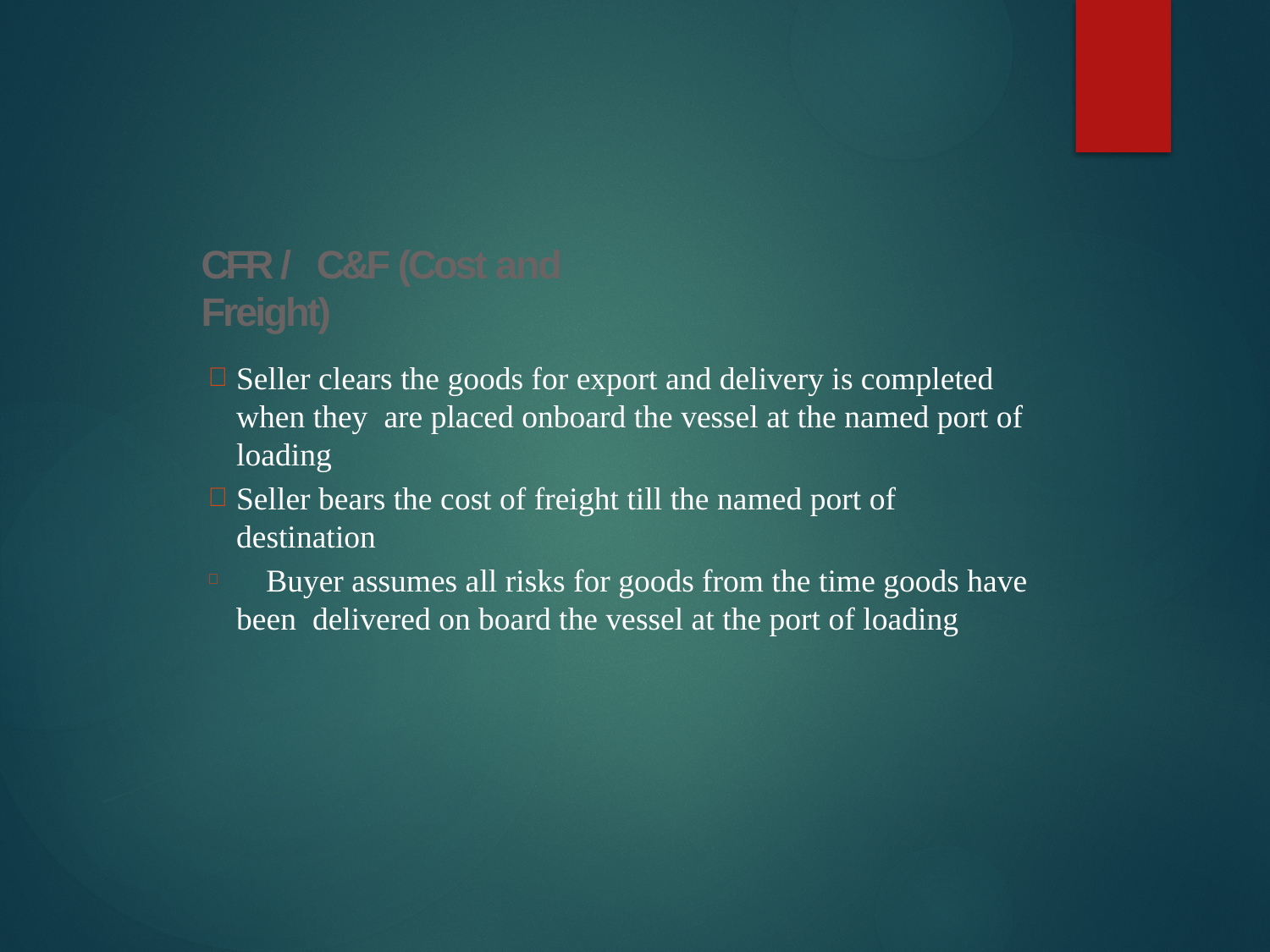

# CFR / C&F (Cost and Freight)
Seller clears the goods for export and delivery is completed when they  are placed onboard the vessel at the named port of loading
Seller bears the cost of freight till the named port of destination
	Buyer assumes all risks for goods from the time goods have been  delivered on board the vessel at the port of loading